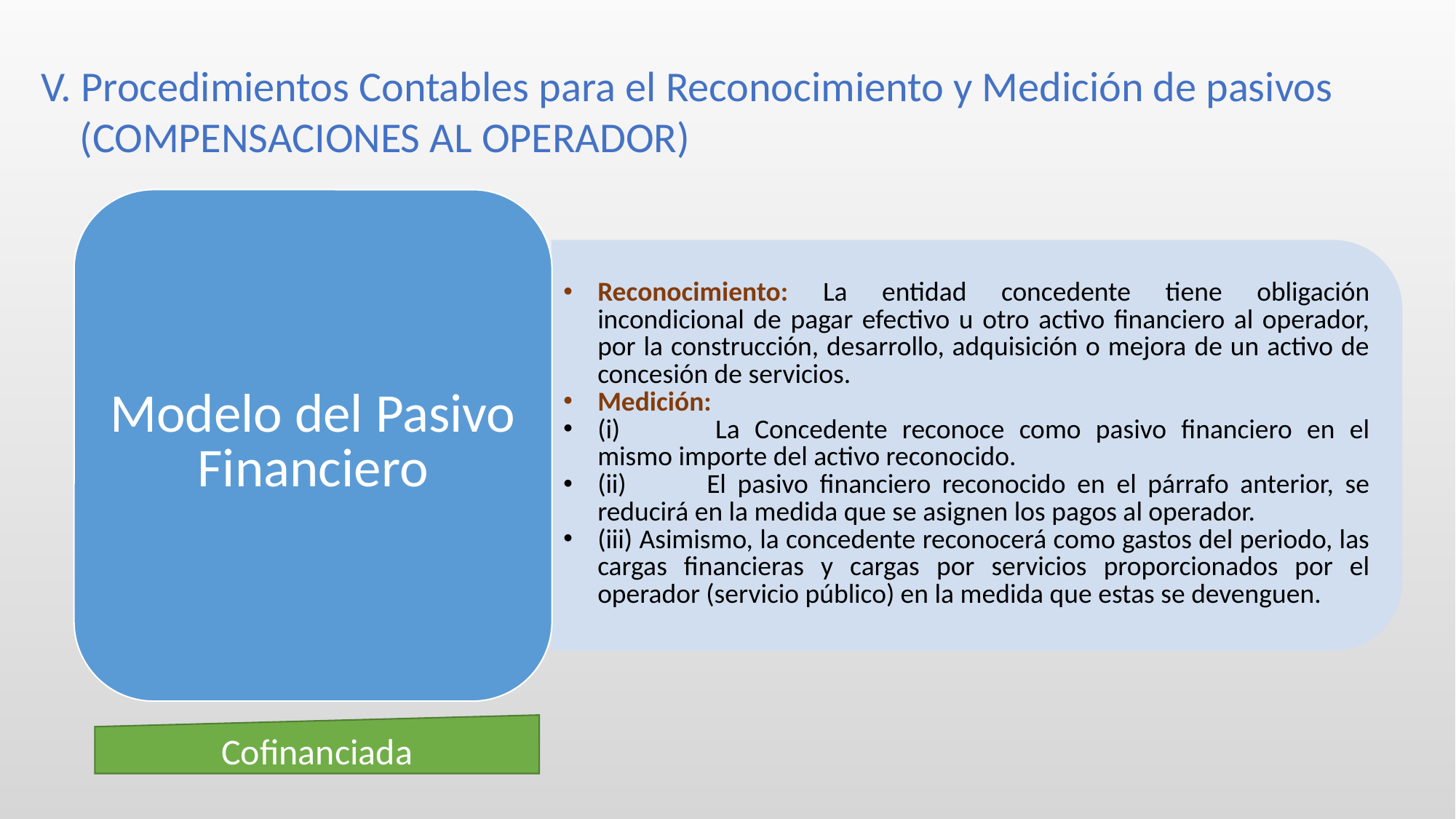

V. Procedimientos Contables para el Reconocimiento y Medición de pasivos
    (COMPENSACIONES AL OPERADOR)
Modelo del Pasivo Financiero
Reconocimiento: La entidad concedente tiene obligación incondicional de pagar efectivo u otro activo financiero al operador, por la construcción, desarrollo, adquisición o mejora de un activo de concesión de servicios.
Medición:
(iii) Asimismo, la concedente reconocerá como gastos del periodo, las cargas financieras y cargas por servicios proporcionados por el operador (servicio público) en la medida que estas se devenguen.
(ii)	El pasivo financiero reconocido en el párrafo anterior, se reducirá en la medida que se asignen los pagos al operador.
(i) 	La Concedente reconoce como pasivo financiero en el mismo importe del activo reconocido.
Cofinanciada